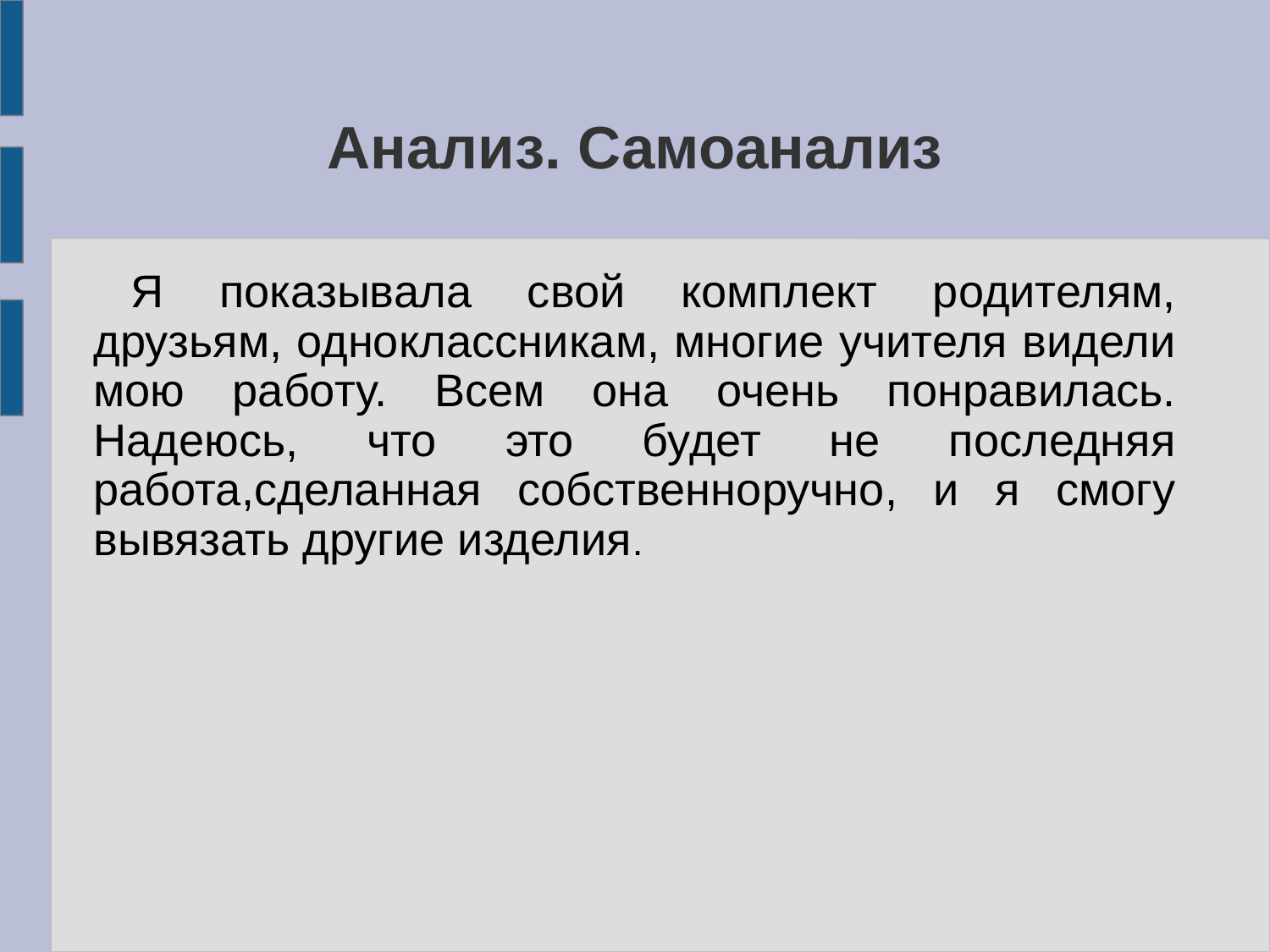

# Анализ. Самоанализ
Я показывала свой комплект родителям, друзьям, одноклассникам, многие учителя видели мою работу. Всем она очень понравилась. Надеюсь, что это будет не последняя работа,сделанная собственноручно, и я смогу вывязать другие изделия.